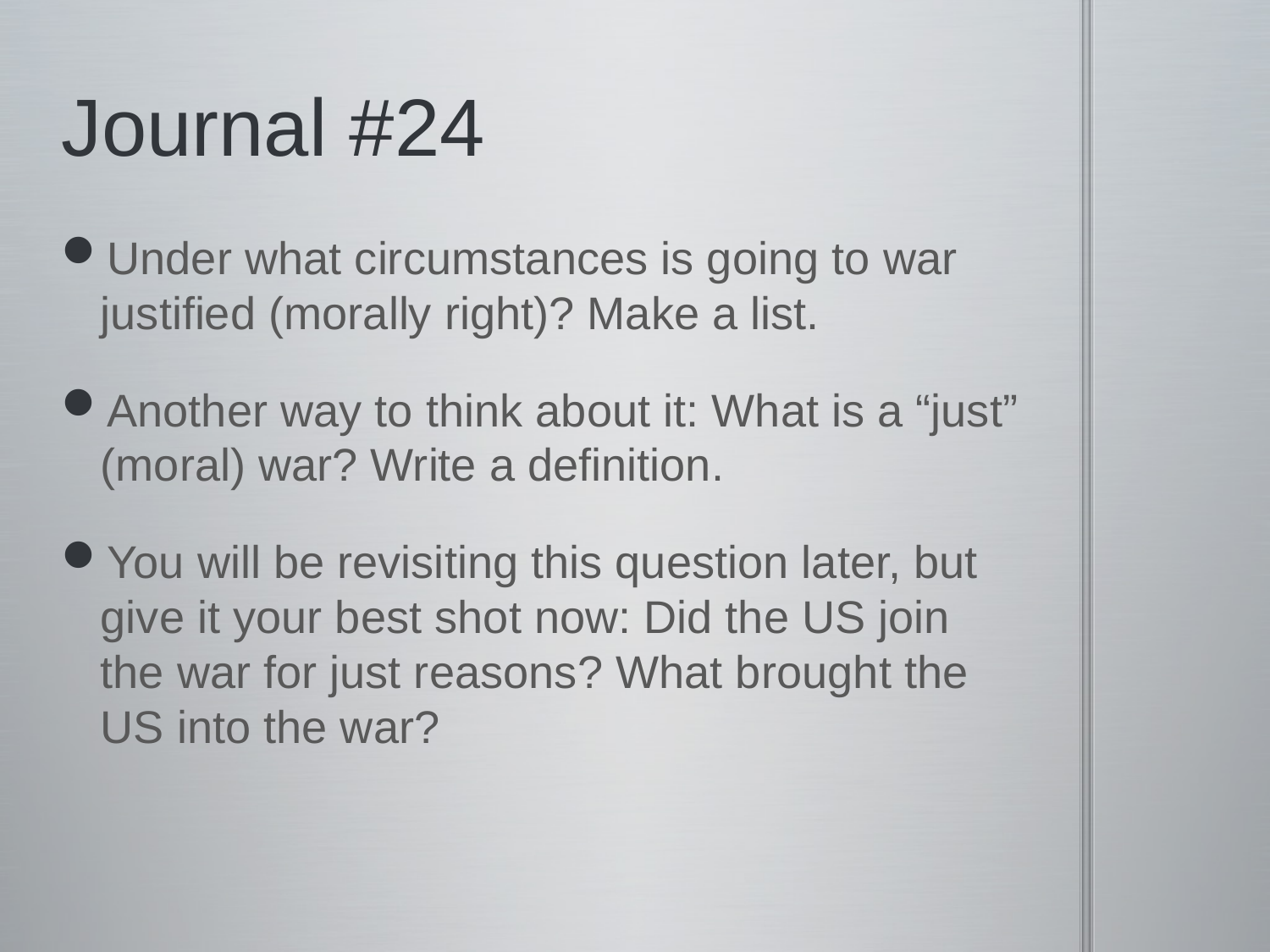

# Journal #24
Under what circumstances is going to war justified (morally right)? Make a list.
Another way to think about it: What is a “just” (moral) war? Write a definition.
You will be revisiting this question later, but give it your best shot now: Did the US join the war for just reasons? What brought the US into the war?